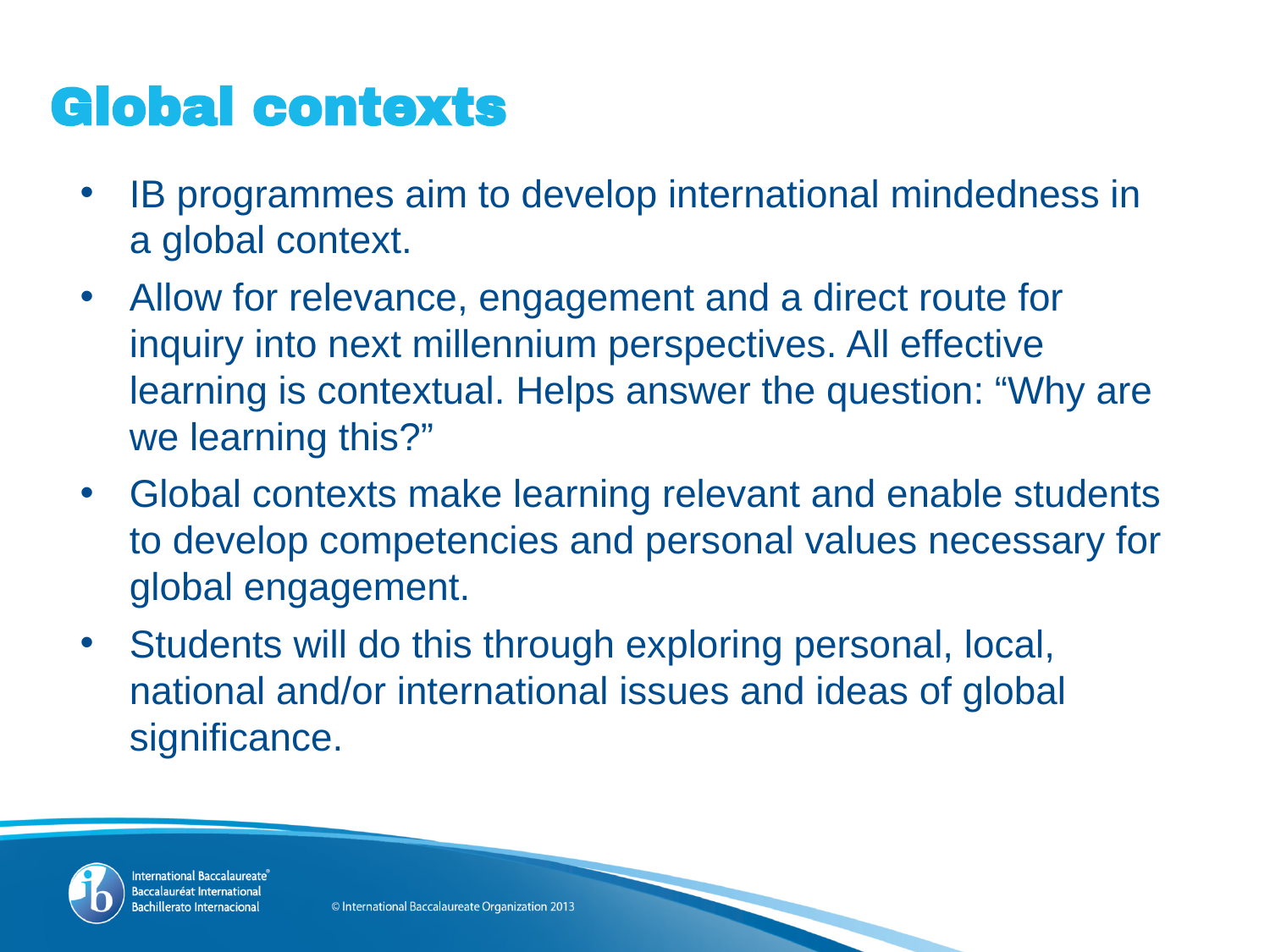

# Global contexts
IB programmes aim to develop international mindedness in a global context.
Allow for relevance, engagement and a direct route for inquiry into next millennium perspectives. All effective learning is contextual. Helps answer the question: “Why are we learning this?”
Global contexts make learning relevant and enable students to develop competencies and personal values necessary for global engagement.
Students will do this through exploring personal, local, national and/or international issues and ideas of global significance.